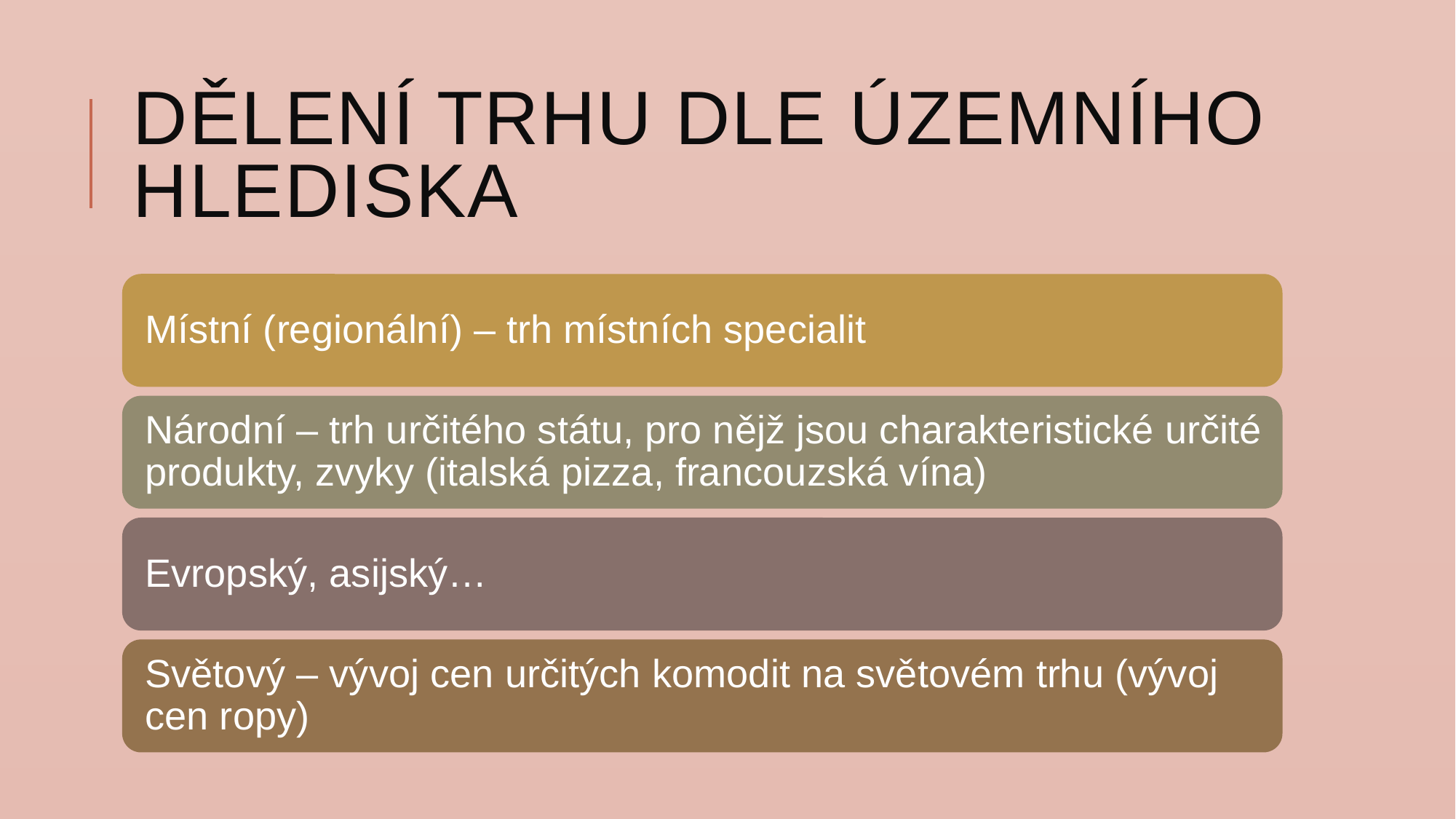

# Dělení trhu dle územního hlediska
Místní (regionální) – trh místních specialit
Národní – trh určitého státu, pro nějž jsou charakteristické určité produkty, zvyky (italská pizza, francouzská vína)
Evropský, asijský…
Světový – vývoj cen určitých komodit na světovém trhu (vývoj cen ropy)